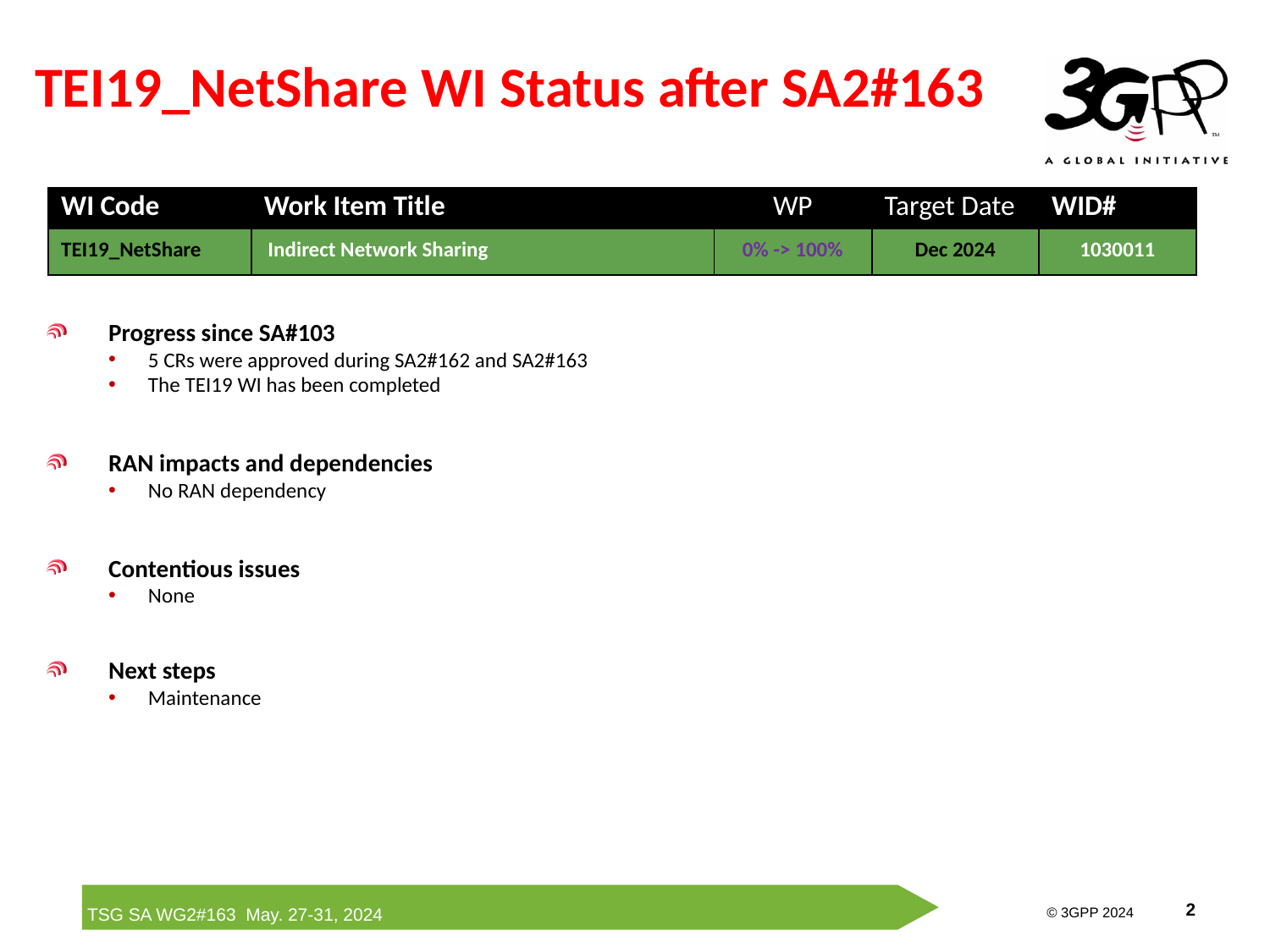

# TEI19_NetShare WI Status after SA2#163
| WI Code | Work Item Title | WP | Target Date | WID# |
| --- | --- | --- | --- | --- |
| TEI19\_NetShare | Indirect Network Sharing | 0% -> 100% | Dec 2024 | 1030011 |
Progress since SA#103
5 CRs were approved during SA2#162 and SA2#163
The TEI19 WI has been completed

RAN impacts and dependencies
No RAN dependency

Contentious issues
None

Next steps
Maintenance